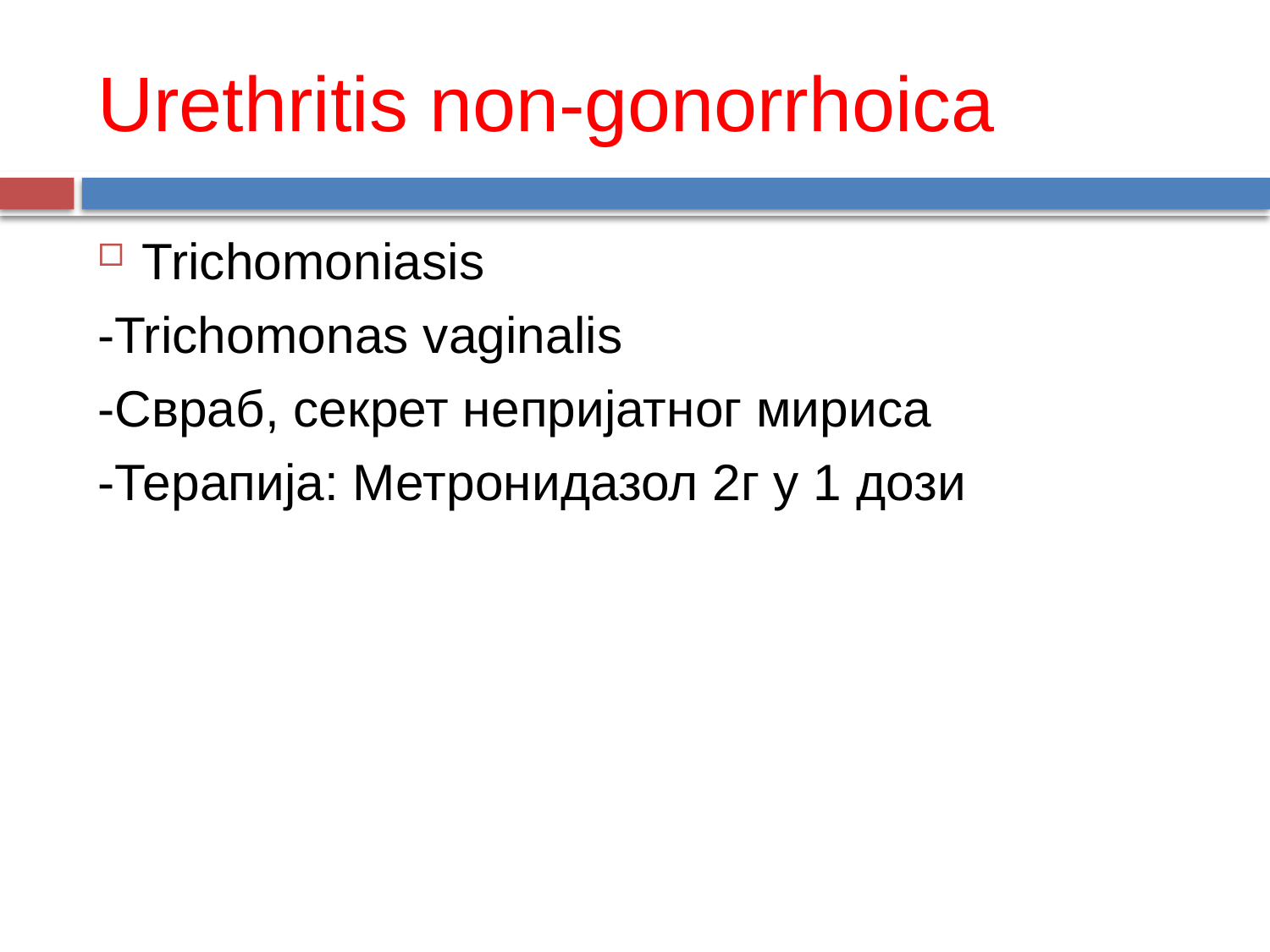

# Urethritis non-gonorrhoica
Trichomoniasis
-Trichomonas vaginalis
-Свраб, секрет непријатног мириса
-Терапија: Метронидазол 2г у 1 дози